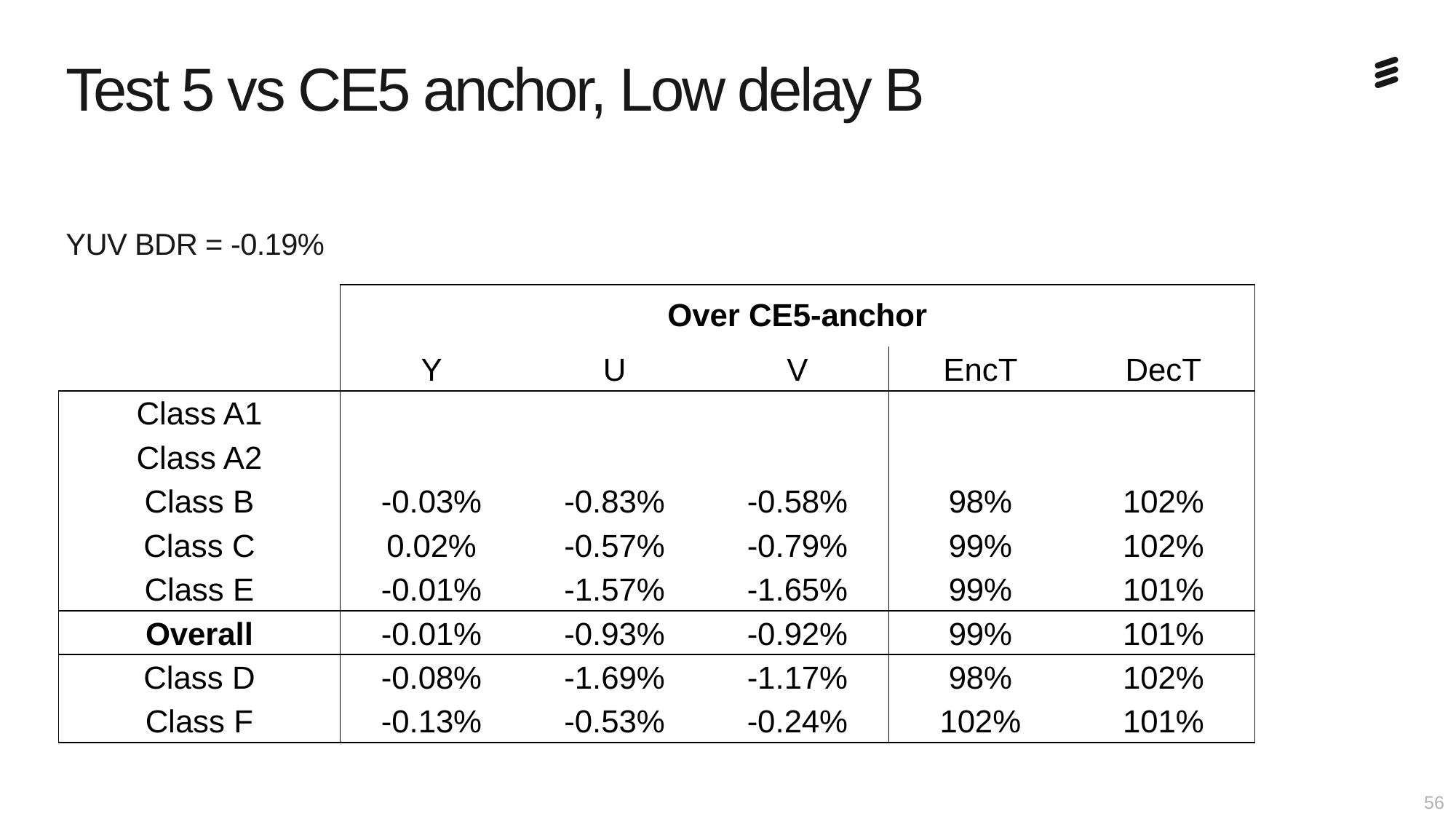

# Test 5 vs CE5 anchor, Low delay B
YUV BDR = -0.19%
|  | Over CE5-anchor |  |  |  |  |
| --- | --- | --- | --- | --- | --- |
|  | Y | U | V | EncT | DecT |
| Class A1 |  |  |  |  |  |
| Class A2 |  |  |  |  |  |
| Class B | -0.03% | -0.83% | -0.58% | 98% | 102% |
| Class C | 0.02% | -0.57% | -0.79% | 99% | 102% |
| Class E | -0.01% | -1.57% | -1.65% | 99% | 101% |
| Overall | -0.01% | -0.93% | -0.92% | 99% | 101% |
| Class D | -0.08% | -1.69% | -1.17% | 98% | 102% |
| Class F | -0.13% | -0.53% | -0.24% | 102% | 101% |
56